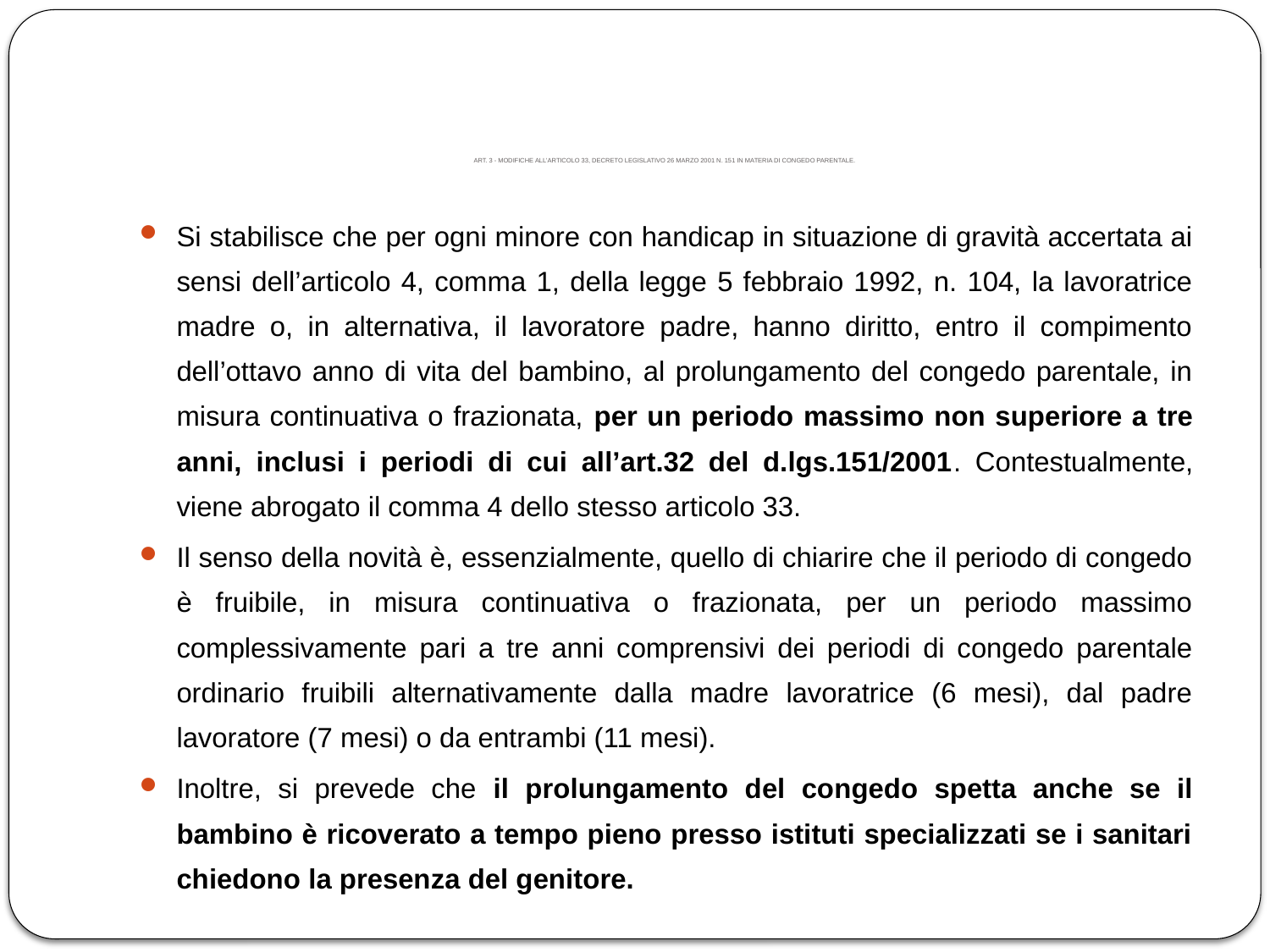

# Art. 3 - Modifiche all’articolo 33, decreto legislativo 26 marzo 2001 n. 151 in materia di congedo parentale.
Si stabilisce che per ogni minore con handicap in situazione di gravità accertata ai sensi dell’articolo 4, comma 1, della legge 5 febbraio 1992, n. 104, la lavoratrice madre o, in alternativa, il lavoratore padre, hanno diritto, entro il compimento dell’ottavo anno di vita del bambino, al prolungamento del congedo parentale, in misura continuativa o frazionata, per un periodo massimo non superiore a tre anni, inclusi i periodi di cui all’art.32 del d.lgs.151/2001. Contestualmente, viene abrogato il comma 4 dello stesso articolo 33.
Il senso della novità è, essenzialmente, quello di chiarire che il periodo di congedo è fruibile, in misura continuativa o frazionata, per un periodo massimo complessivamente pari a tre anni comprensivi dei periodi di congedo parentale ordinario fruibili alternativamente dalla madre lavoratrice (6 mesi), dal padre lavoratore (7 mesi) o da entrambi (11 mesi).
Inoltre, si prevede che il prolungamento del congedo spetta anche se il bambino è ricoverato a tempo pieno presso istituti specializzati se i sanitari chiedono la presenza del genitore.